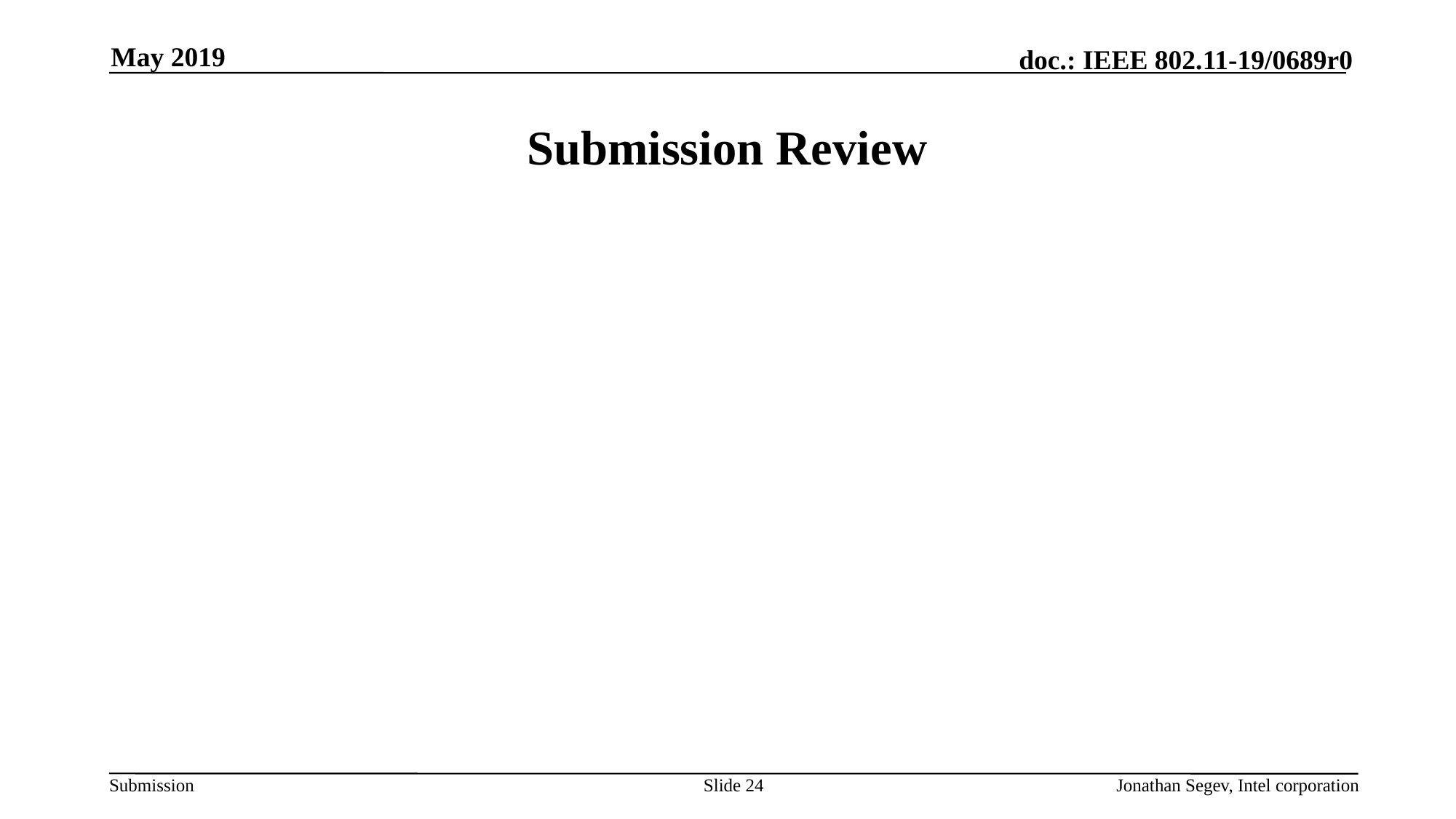

May 2019
# Submission Review

Slide 24
Jonathan Segev, Intel corporation